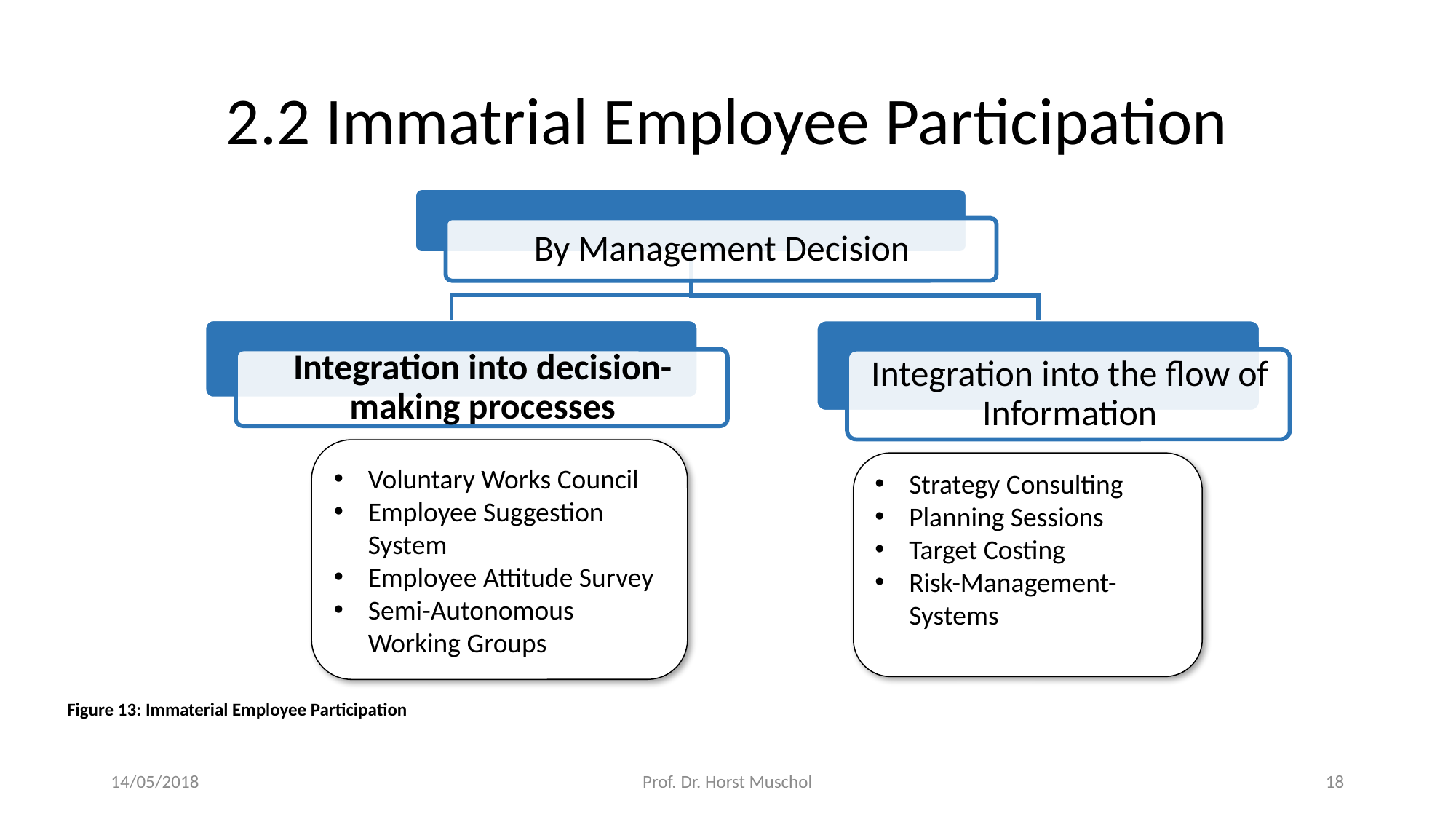

# 2.2 Immatrial Employee Participation
By Management Decision
Integration into decision-making processes
Integration into the flow of Information
Voluntary Works Council
Employee Suggestion System
Employee Attitude Survey
Semi-Autonomous Working Groups
Strategy Consulting
Planning Sessions
Target Costing
Risk-Management-Systems

Figure 13: Immaterial Employee Participation
14/05/2018
Prof. Dr. Horst Muschol
18